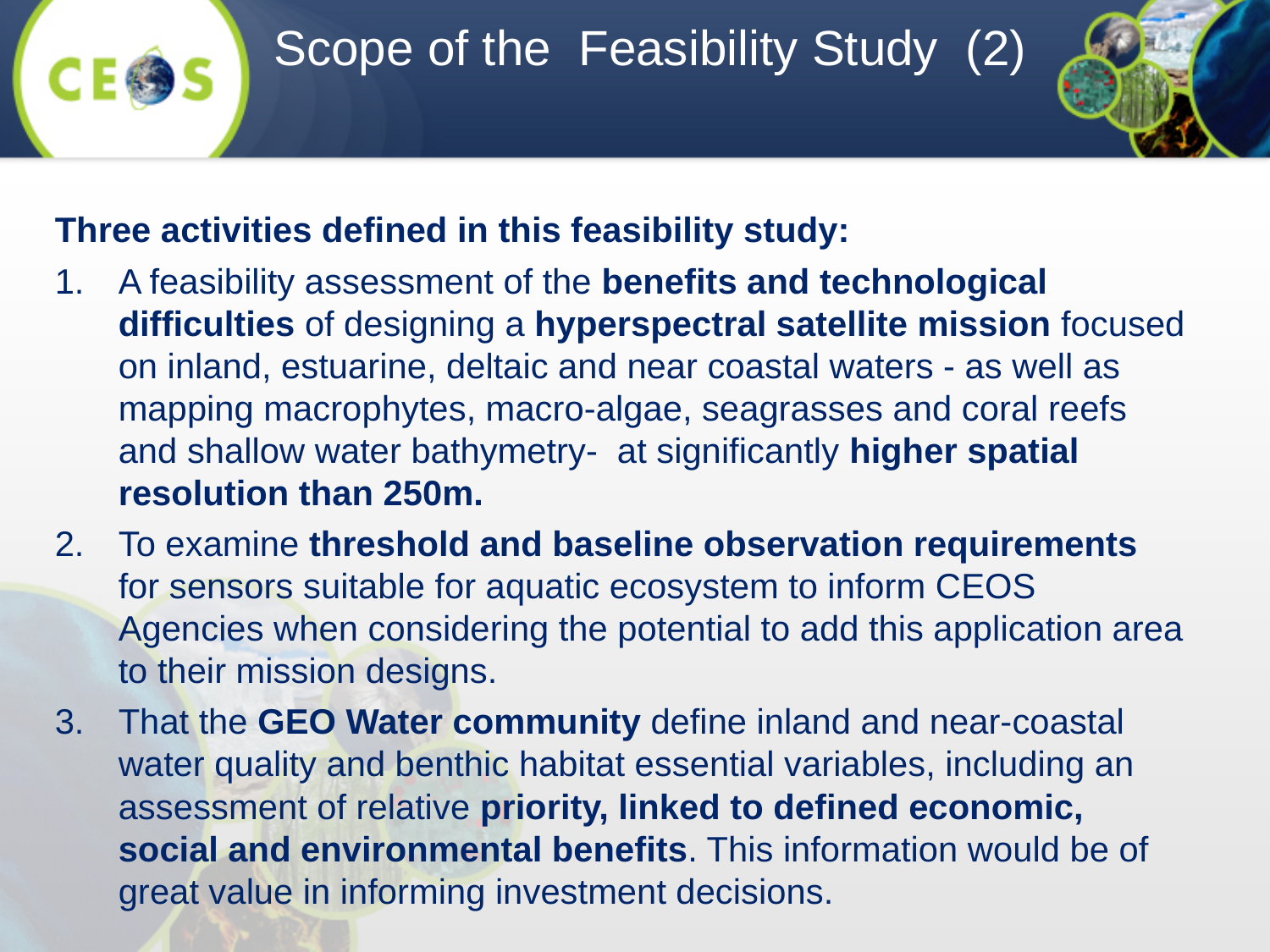

Scope of the  Feasibility Study  (2)

Three activities defined in this feasibility study:
A feasibility assessment of the benefits and technological difficulties of designing a hyperspectral satellite mission focused on inland, estuarine, deltaic and near coastal waters - as well as mapping macrophytes, macro-algae, seagrasses and coral reefs and shallow water bathymetry-  at significantly higher spatial resolution than 250m.
To examine threshold and baseline observation requirements for sensors suitable for aquatic ecosystem to inform CEOS Agencies when considering the potential to add this application area to their mission designs.
That the GEO Water community define inland and near-coastal water quality and benthic habitat essential variables, including an assessment of relative priority, linked to defined economic, social and environmental benefits. This information would be of great value in informing investment decisions.